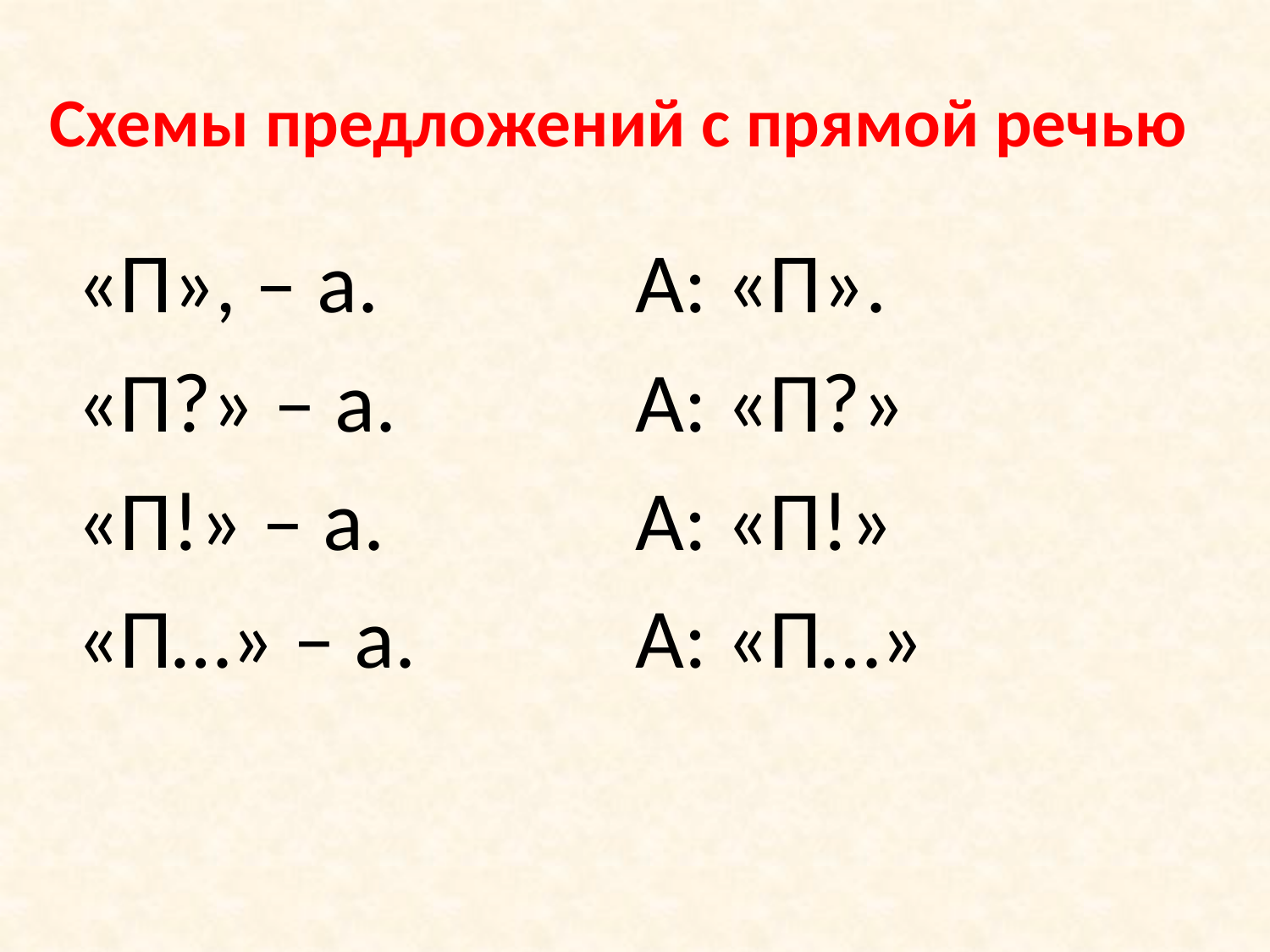

# Схемы предложений с прямой речью
«П», – а.
«П?» – а.
«П!» – а.
«П…» – а.

А: «П».
А: «П?»
А: «П!»
А: «П…»